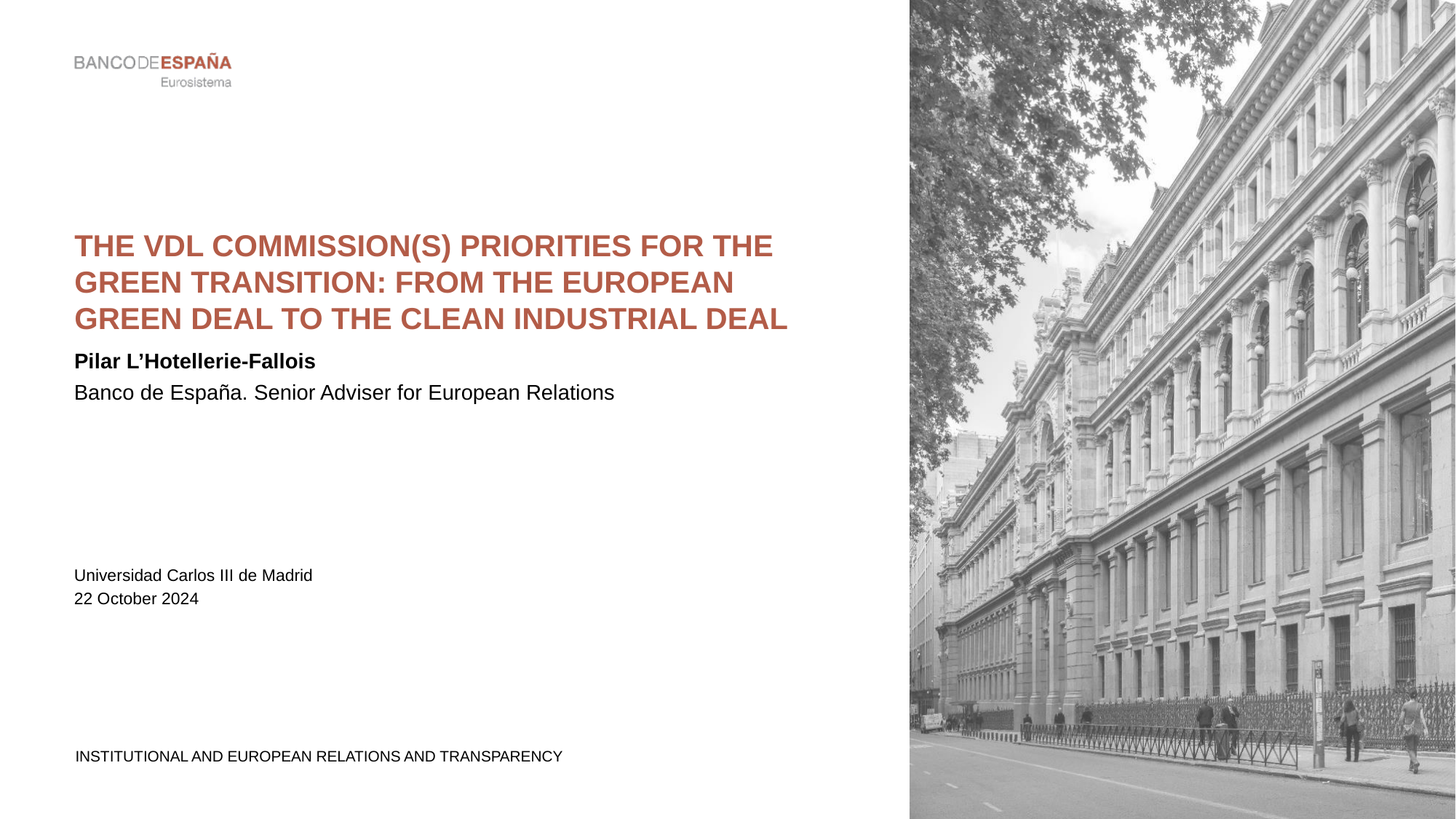

# the VDL Commission(s) priorities FOR THE GREEN TRANSITION: FROM THE EUROPEAN GREEN DEAL TO THE CLEAN industrial DEAL
Pilar L’Hotellerie-Fallois
Banco de España. Senior Adviser for European Relations
Universidad Carlos III de Madrid
22 October 2024

INSTITUTIONAL AND EUROPEAN RELATIONS AND TRANSPARENCY